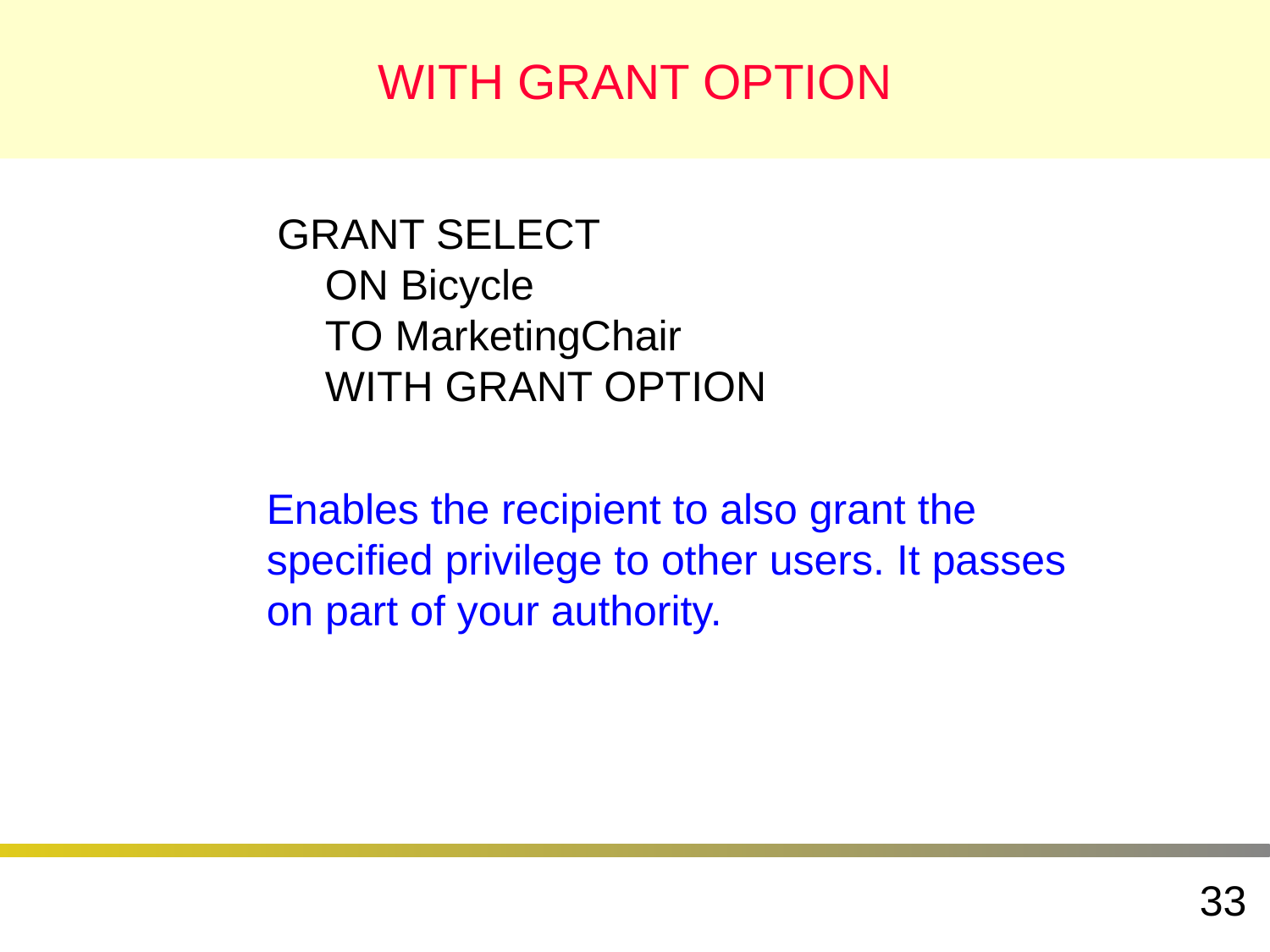

# WITH GRANT OPTION
GRANT SELECT
	ON Bicycle
	TO MarketingChair
	WITH GRANT OPTION
Enables the recipient to also grant the specified privilege to other users. It passes on part of your authority.
33